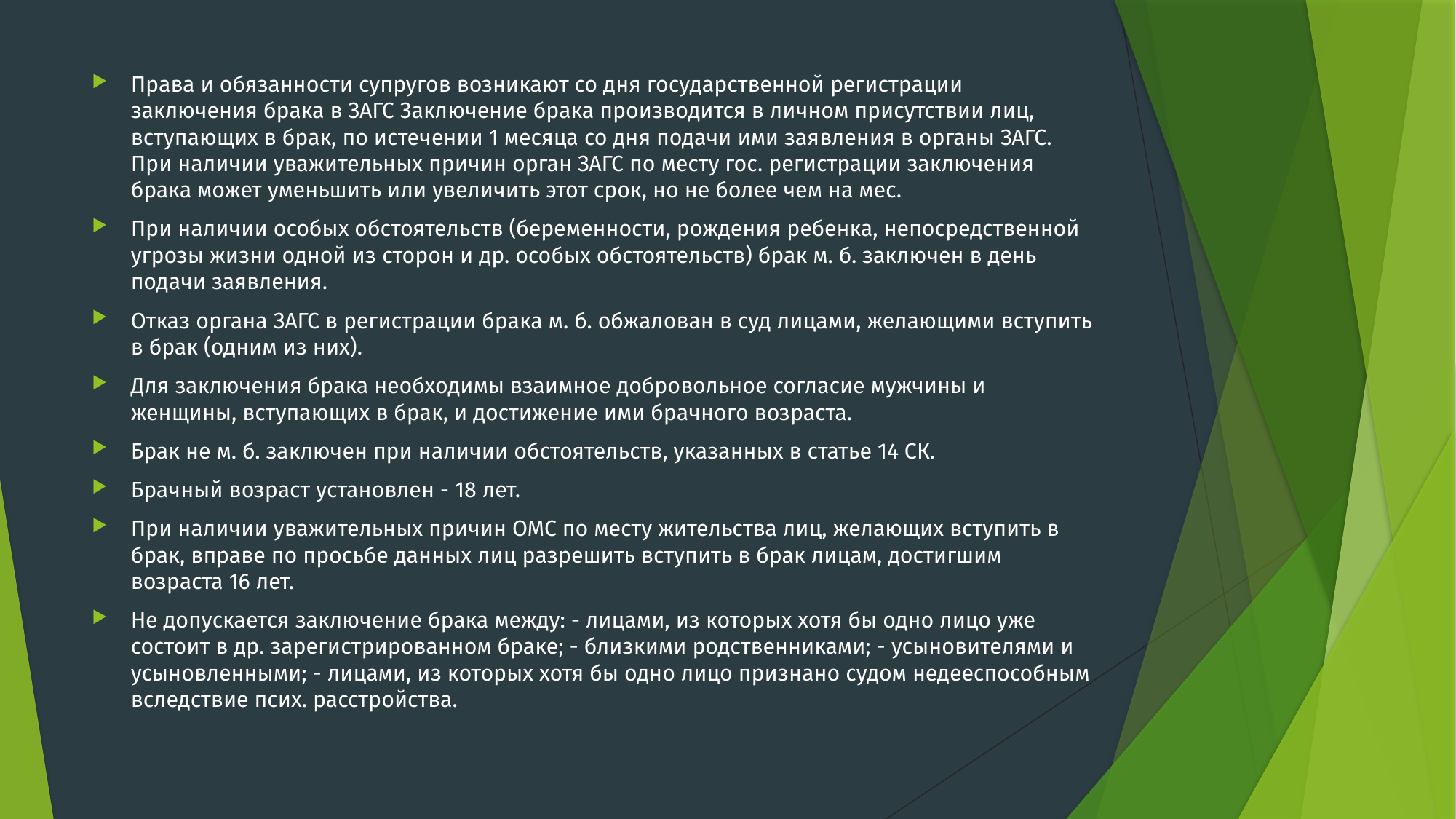

Права и обязанности супругов возникают со дня государственной регистрации заключения брака в ЗАГС Заключение брака производится в личном присутствии лиц, вступающих в брак, по истечении 1 месяца со дня подачи ими заявления в органы ЗАГС. При наличии уважительных причин орган ЗАГС по месту гос. регистрации заключения брака может уменьшить или увеличить этот срок, но не более чем на мес.
При наличии особых обстоятельств (беременности, рождения ребенка, непосредственной угрозы жизни одной из сторон и др. особых обстоятельств) брак м. б. заключен в день подачи заявления.
Отказ органа ЗАГС в регистрации брака м. б. обжалован в суд лицами, желающими вступить в брак (одним из них).
Для заключения брака необходимы взаимное добровольное согласие мужчины и женщины, вступающих в брак, и достижение ими брачного возраста.
Брак не м. б. заключен при наличии обстоятельств, указанных в статье 14 СК.
Брачный возраст установлен - 18 лет.
При наличии уважительных причин ОМС по месту жительства лиц, желающих вступить в брак, вправе по просьбе данных лиц разрешить вступить в брак лицам, достигшим возраста 16 лет.
Не допускается заключение брака между: - лицами, из которых хотя бы одно лицо уже состоит в др. зарегистрированном браке; - близкими родственниками; - усыновителями и усыновленными; - лицами, из которых хотя бы одно лицо признано судом недееспособным вследствие псих. расстройства.